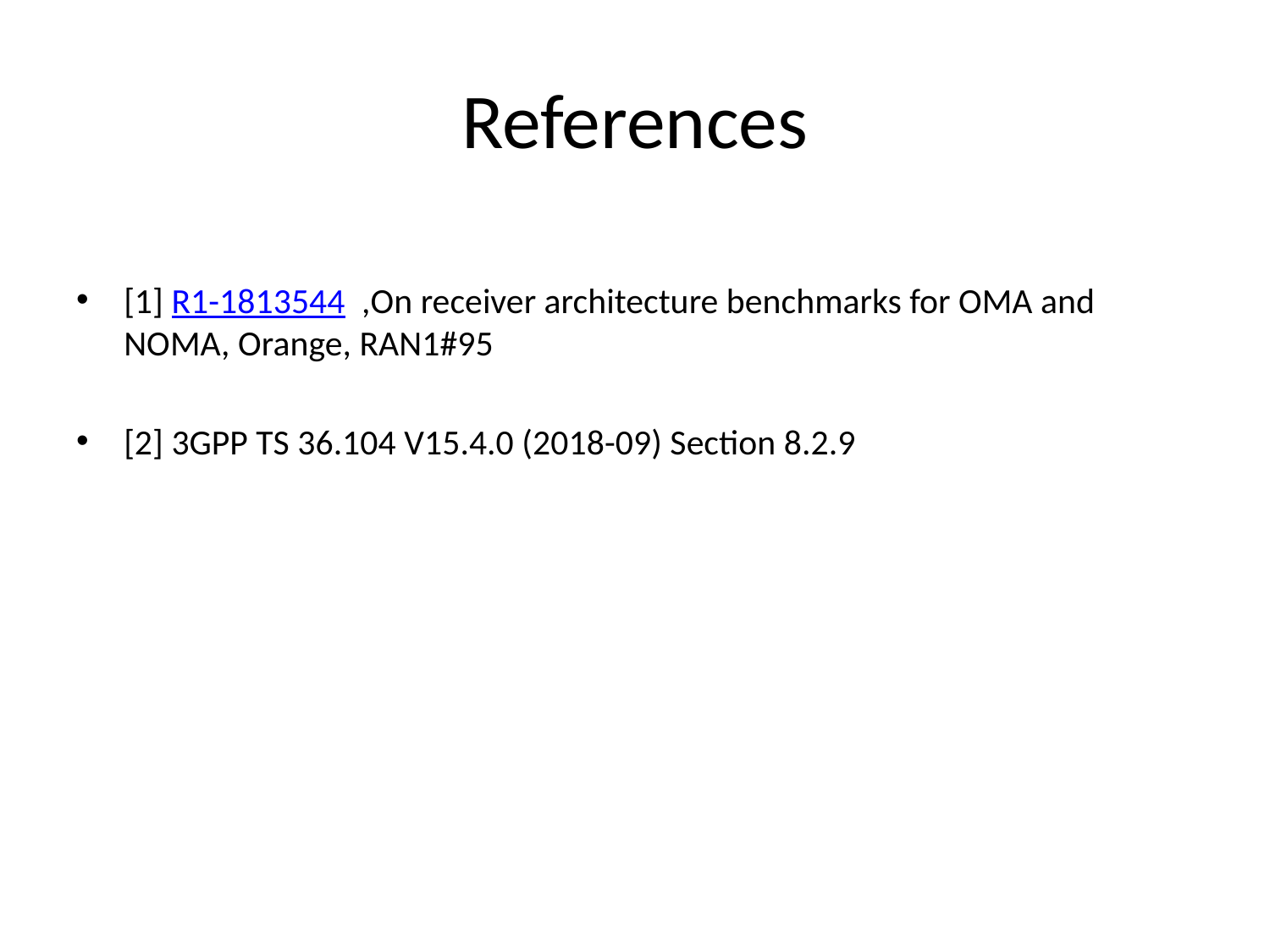

# References

[1] R1-1813544  ,On receiver architecture benchmarks for OMA and NOMA, Orange, RAN1#95

[2] 3GPP TS 36.104 V15.4.0 (2018-09) Section 8.2.9